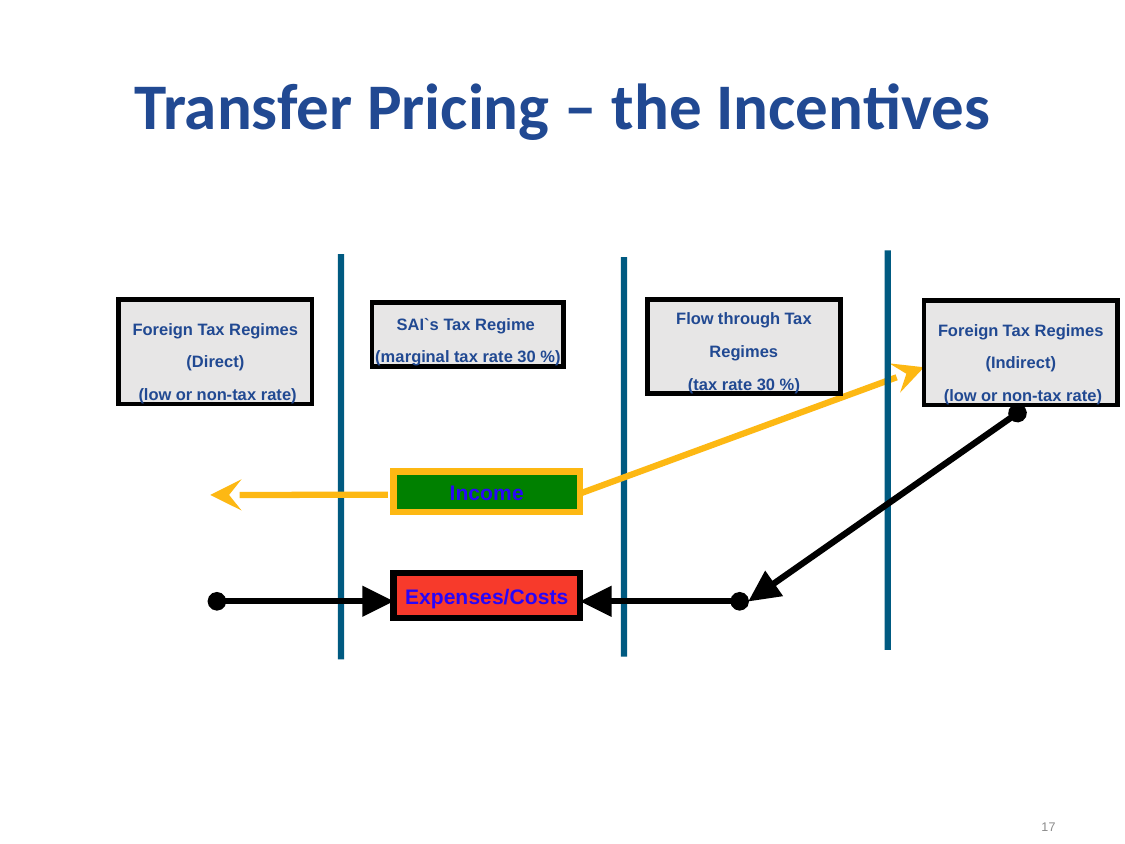

17

# Transfer Pricing – the Incentives

Flow through Tax Regimes
(tax rate 30 %)
Foreign Tax Regimes
(Direct)
 (low or non-tax rate)
Foreign Tax Regimes
(Indirect)
 (low or non-tax rate)
SAI`s Tax Regime
(marginal tax rate 30 %)

Income

Expenses/Costs